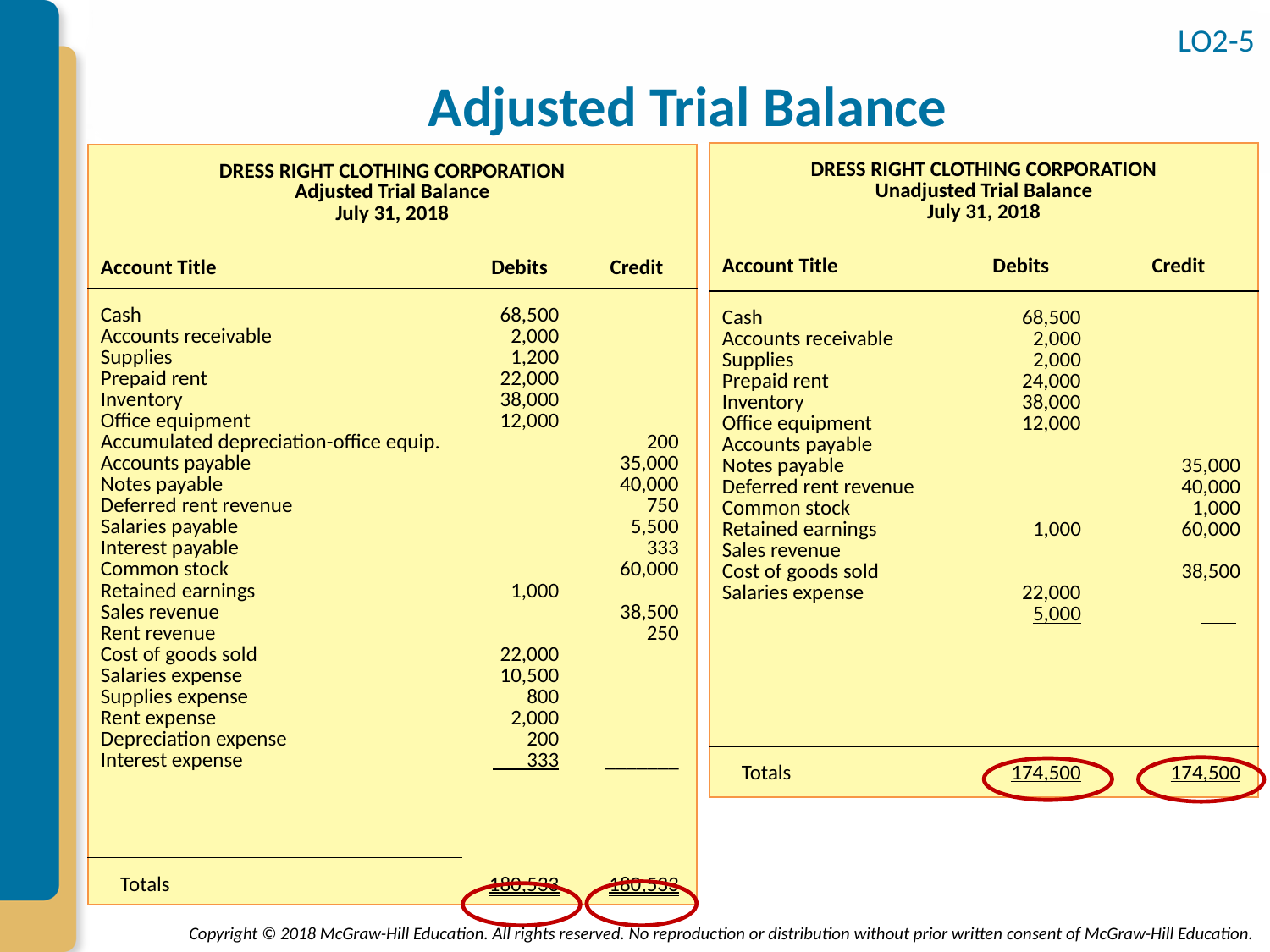

# Adjusted Trial Balance
LO2-5
| DRESS RIGHT CLOTHING CORPORATION Unadjusted Trial Balance July 31, 2018 |  |  |
| --- | --- | --- |
| Account Title | Debits | Credit |
| Cash Accounts receivable Supplies Prepaid rent Inventory Office equipment Accounts payable Notes payable Deferred rent revenue Common stock Retained earnings Sales revenue Cost of goods sold Salaries expense | 68,500 2,000 2,000 24,000 38,000 12,000 1,000 22,000 5,000 | 35,000 40,000 1,000 60,000 38,500 |
| Totals | 174,500 | 174,500 |
| DRESS RIGHT CLOTHING CORPORATION Adjusted Trial Balance July 31, 2018 |  |  |
| --- | --- | --- |
| Account Title | Debits | Credit |
| Cash Accounts receivable Supplies Prepaid rent Inventory Office equipment Accumulated depreciation-office equip. Accounts payable Notes payable Deferred rent revenue Salaries payable Interest payable Common stock Retained earnings Sales revenue Rent revenue Cost of goods sold Salaries expense Supplies expense Rent expense Depreciation expense Interest expense | 68,500 2,000 1,200 22,000 38,000 12,000 1,000 22,000 10,500 800 2,000 200 333 | 200 35,000 40,000 750 5,500 333 60,000 38,500 250         \_\_\_\_\_\_\_ |
| Totals | 180,533 | 180,533 |